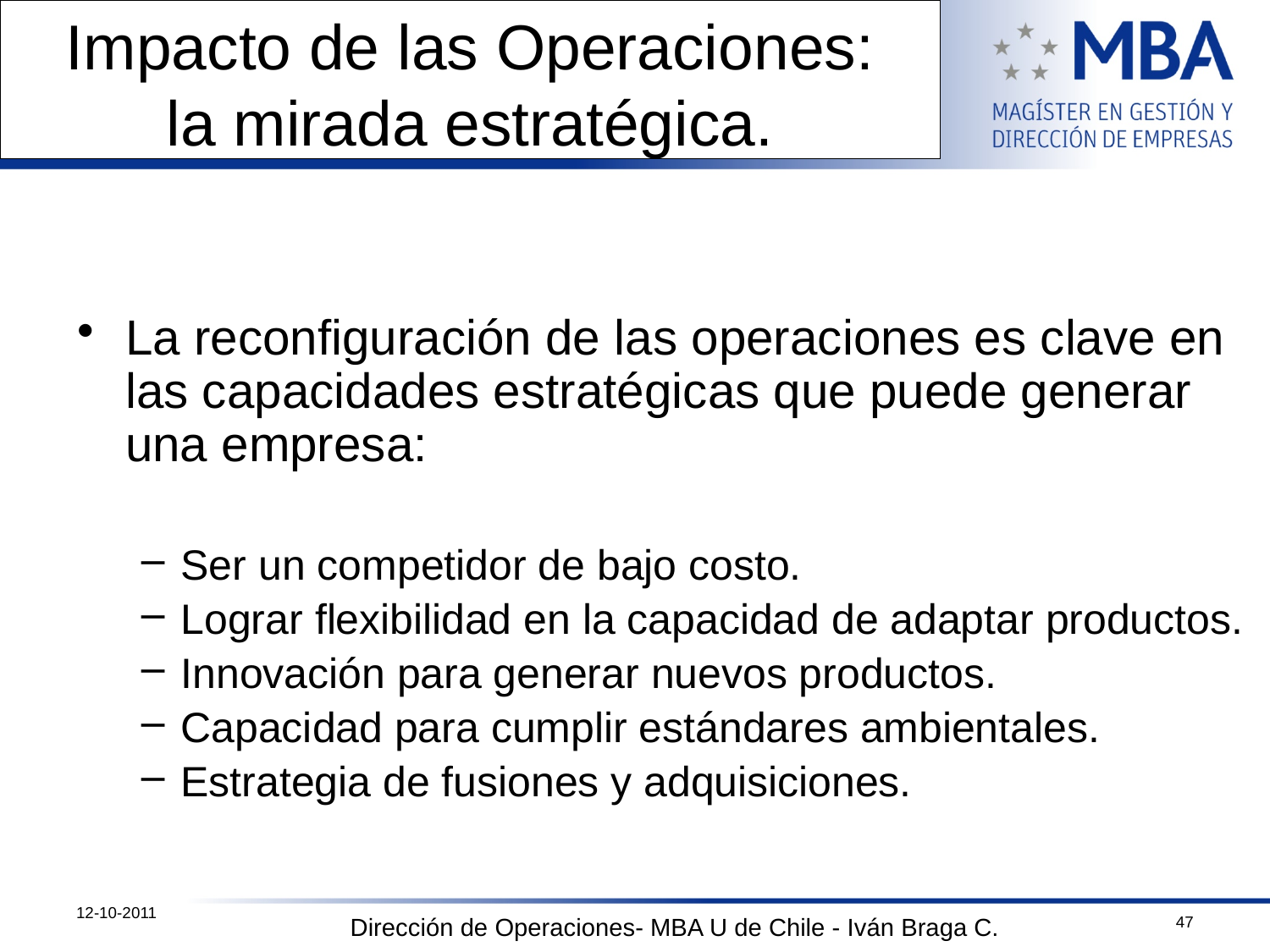

# Impacto de las Operaciones: la mirada estratégica.
La reconfiguración de las operaciones es clave en las capacidades estratégicas que puede generar una empresa:

Ser un competidor de bajo costo.
Lograr flexibilidad en la capacidad de adaptar productos.
Innovación para generar nuevos productos.
Capacidad para cumplir estándares ambientales.
Estrategia de fusiones y adquisiciones.
12-10-2011

47